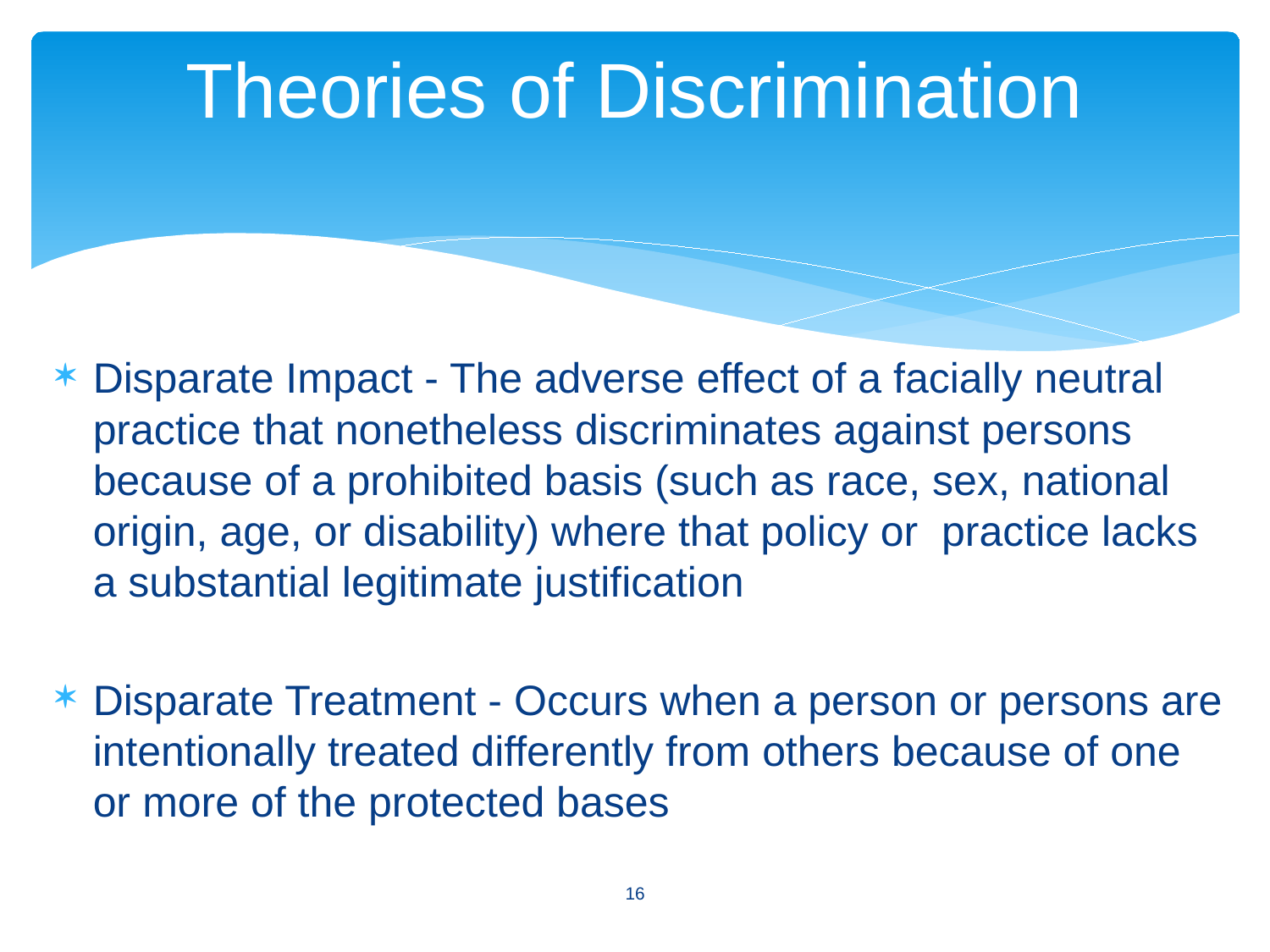

# Theories of Discrimination

Disparate Impact - The adverse effect of a facially neutral practice that nonetheless discriminates against persons because of a prohibited basis (such as race, sex, national origin, age, or disability) where that policy or  practice lacks a substantial legitimate justification

Disparate Treatment - Occurs when a person or persons are intentionally treated differently from others because of one or more of the protected bases

16